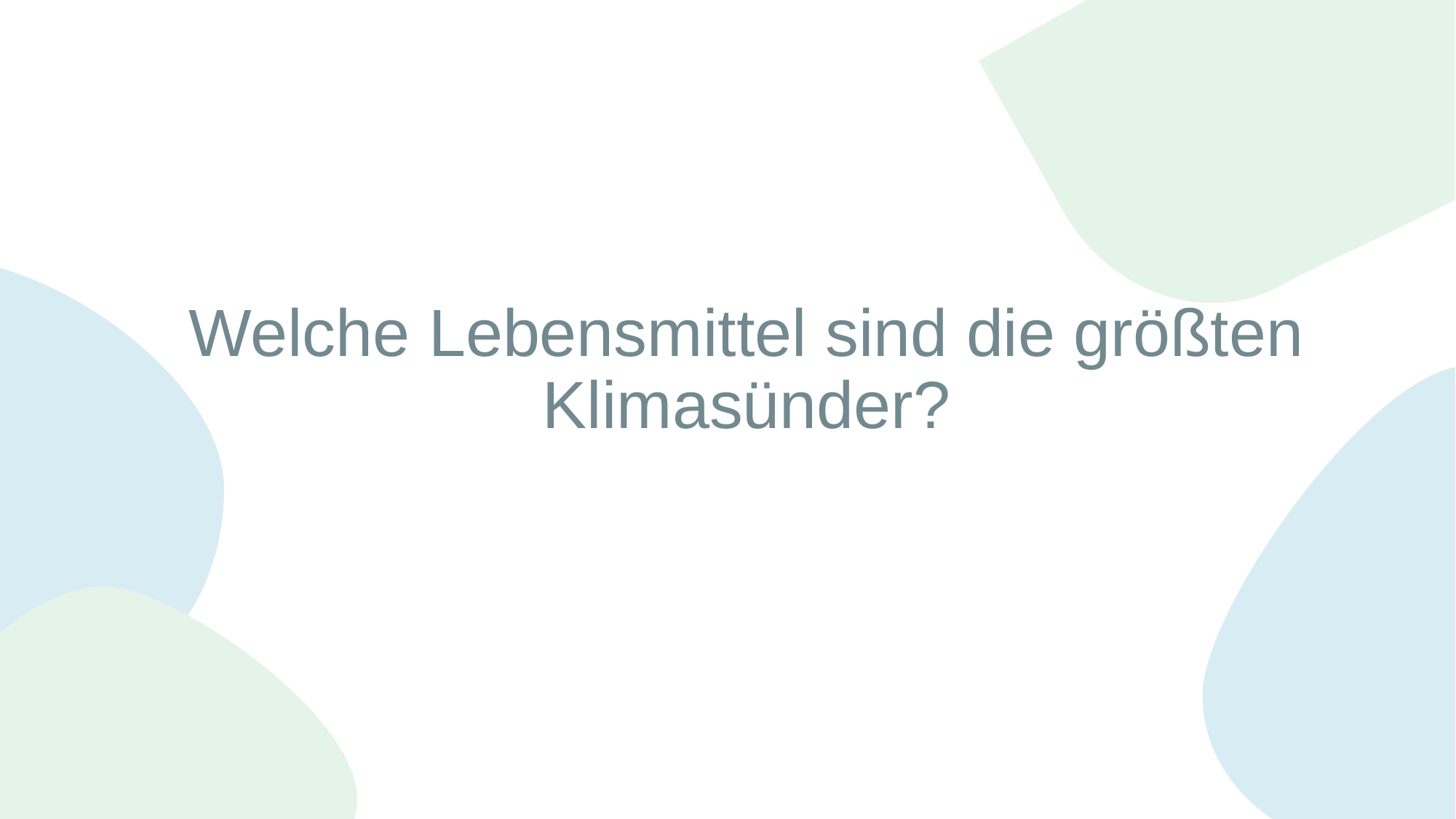

# Welche Lebensmittel sind die größten Klimasünder?

9